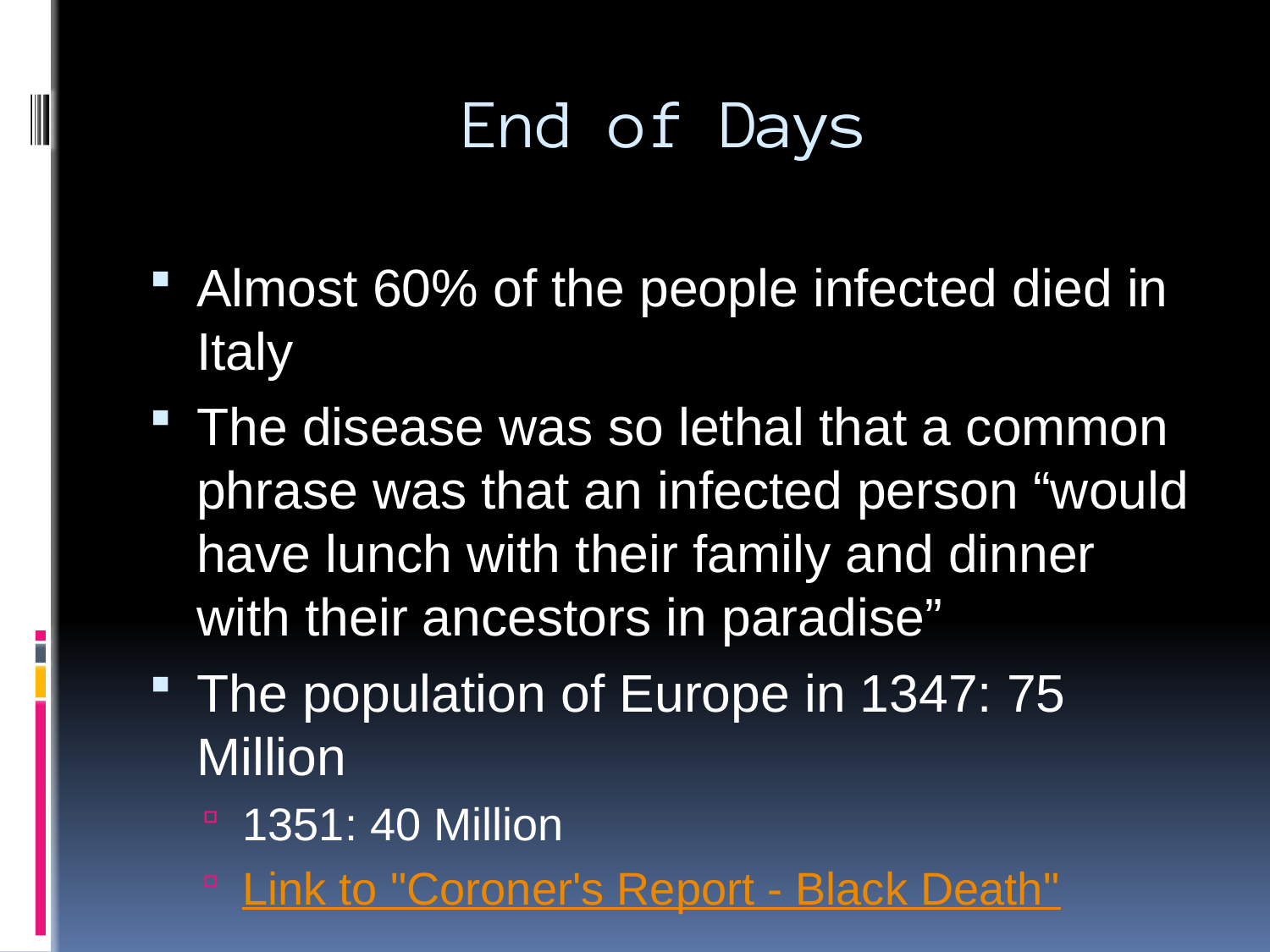

# End of Days
Almost 60% of the people infected died in Italy
The disease was so lethal that a common phrase was that an infected person “would have lunch with their family and dinner with their ancestors in paradise”
The population of Europe in 1347: 75 Million
1351: 40 Million
Link to "Coroner's Report - Black Death"